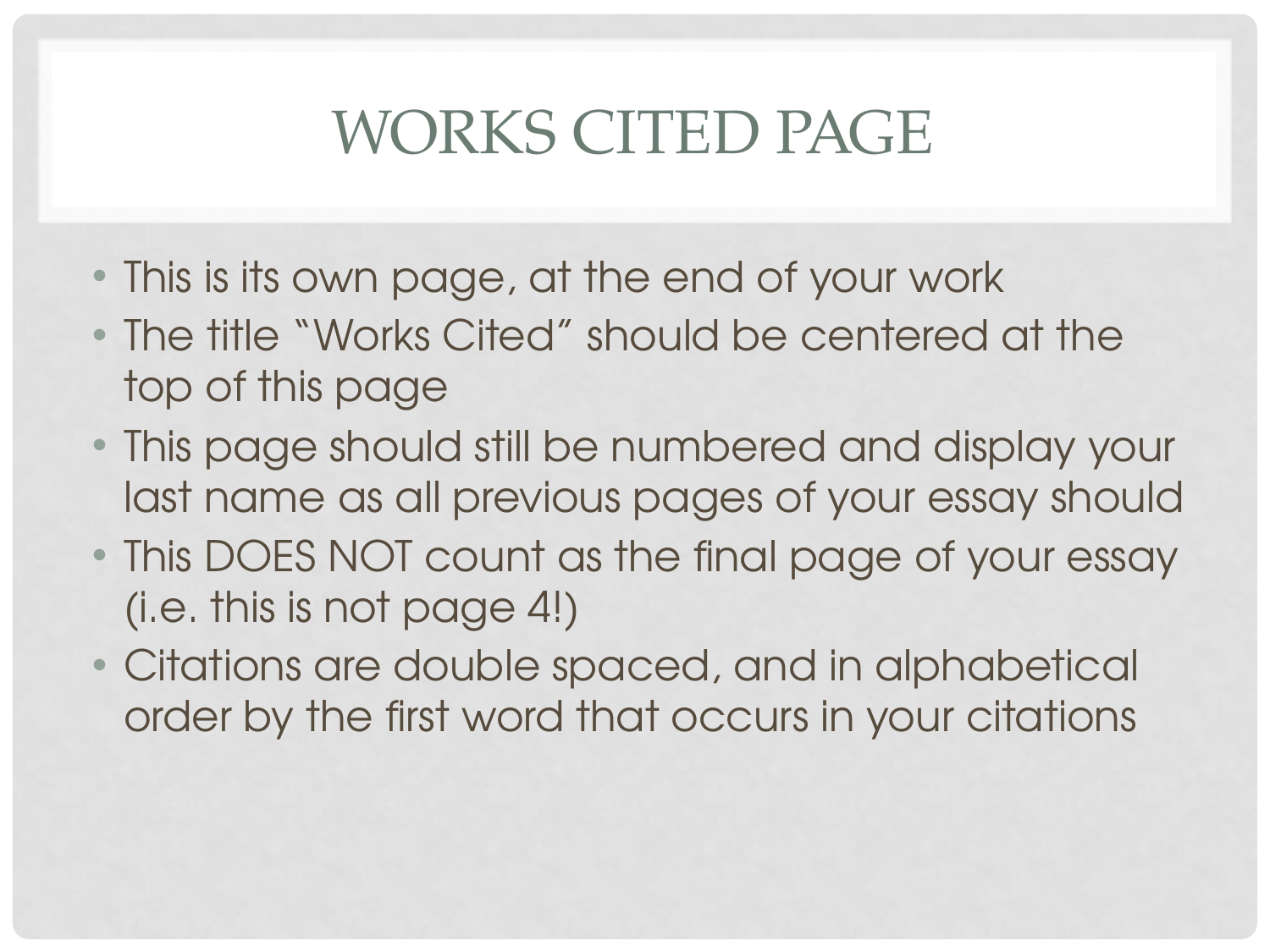

# Works cited page
This is its own page, at the end of your work
The title “Works Cited” should be centered at the top of this page
This page should still be numbered and display your last name as all previous pages of your essay should
This DOES NOT count as the final page of your essay (i.e. this is not page 4!)
Citations are double spaced, and in alphabetical order by the first word that occurs in your citations